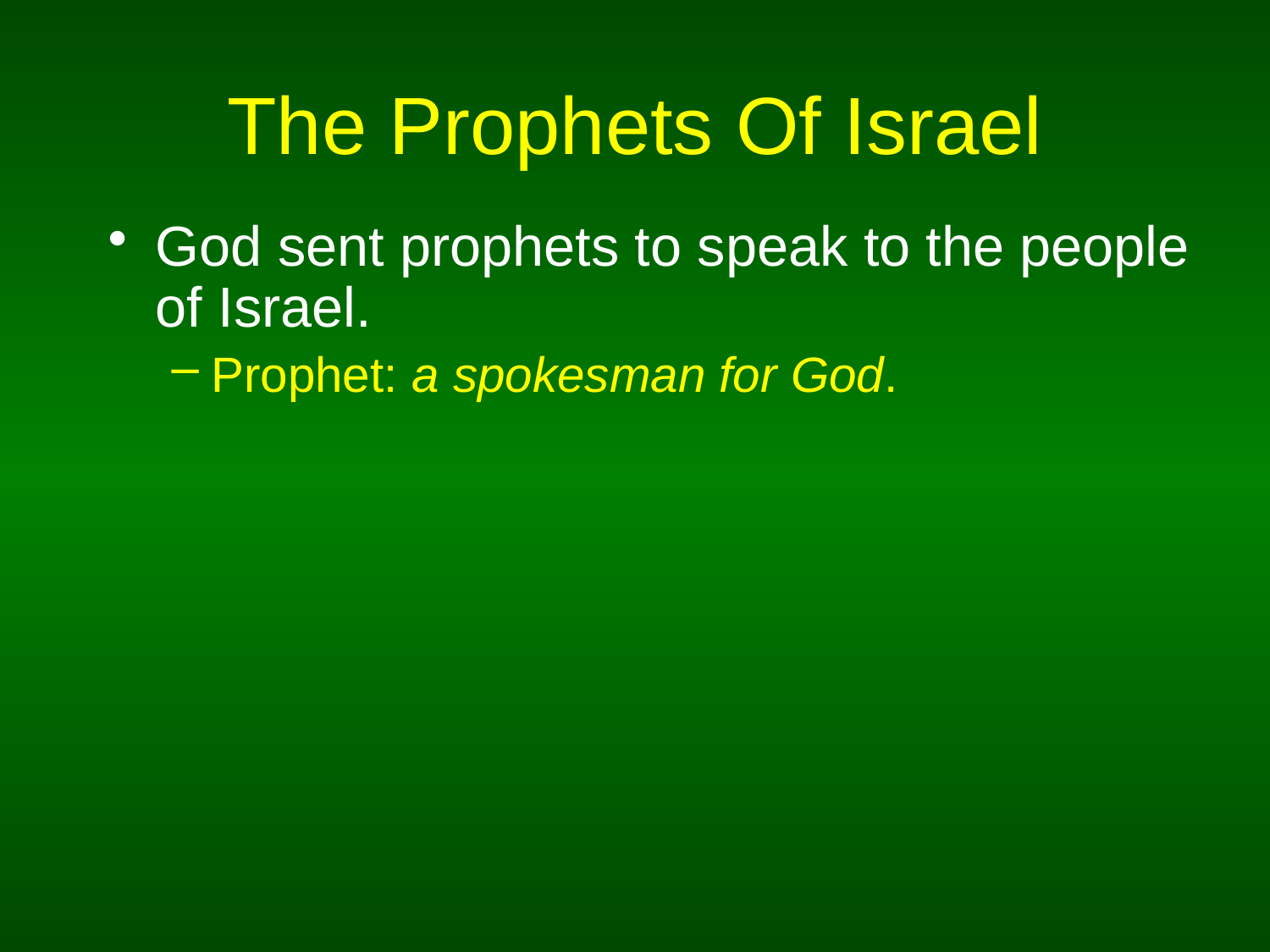

# The Prophets Of Israel
God sent prophets to speak to the people of Israel.
Prophet: a spokesman for God.